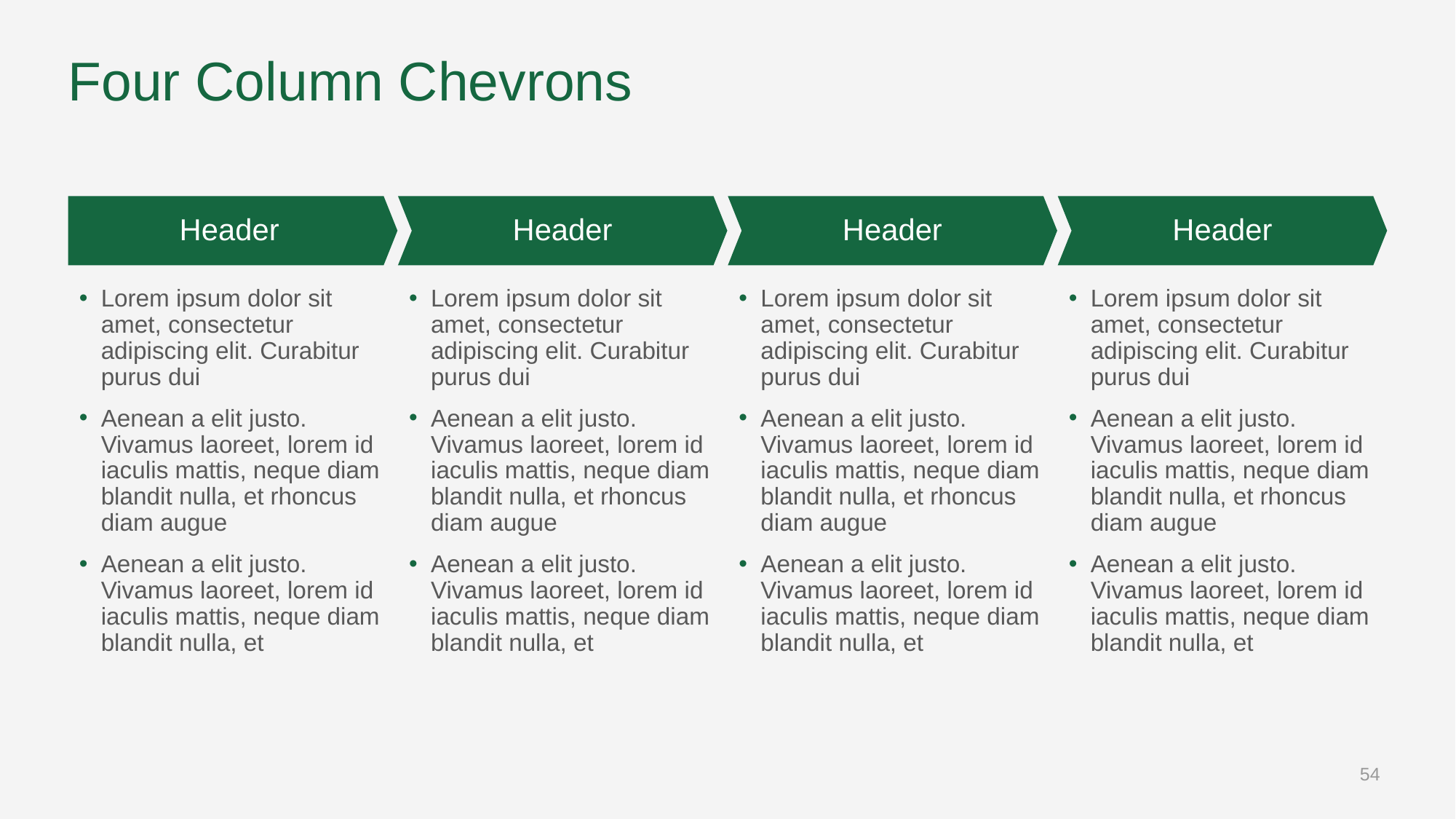

# Four Column Chevrons
Header
Header
Header
Header
Lorem ipsum dolor sit amet, consectetur adipiscing elit. Curabitur purus dui
Aenean a elit justo. Vivamus laoreet, lorem id iaculis mattis, neque diam blandit nulla, et rhoncus diam augue
Aenean a elit justo. Vivamus laoreet, lorem id iaculis mattis, neque diam blandit nulla, et
Lorem ipsum dolor sit amet, consectetur adipiscing elit. Curabitur purus dui
Aenean a elit justo. Vivamus laoreet, lorem id iaculis mattis, neque diam blandit nulla, et rhoncus diam augue
Aenean a elit justo. Vivamus laoreet, lorem id iaculis mattis, neque diam blandit nulla, et
Lorem ipsum dolor sit amet, consectetur adipiscing elit. Curabitur purus dui
Aenean a elit justo. Vivamus laoreet, lorem id iaculis mattis, neque diam blandit nulla, et rhoncus diam augue
Aenean a elit justo. Vivamus laoreet, lorem id iaculis mattis, neque diam blandit nulla, et
Lorem ipsum dolor sit amet, consectetur adipiscing elit. Curabitur purus dui
Aenean a elit justo. Vivamus laoreet, lorem id iaculis mattis, neque diam blandit nulla, et rhoncus diam augue
Aenean a elit justo. Vivamus laoreet, lorem id iaculis mattis, neque diam blandit nulla, et
54